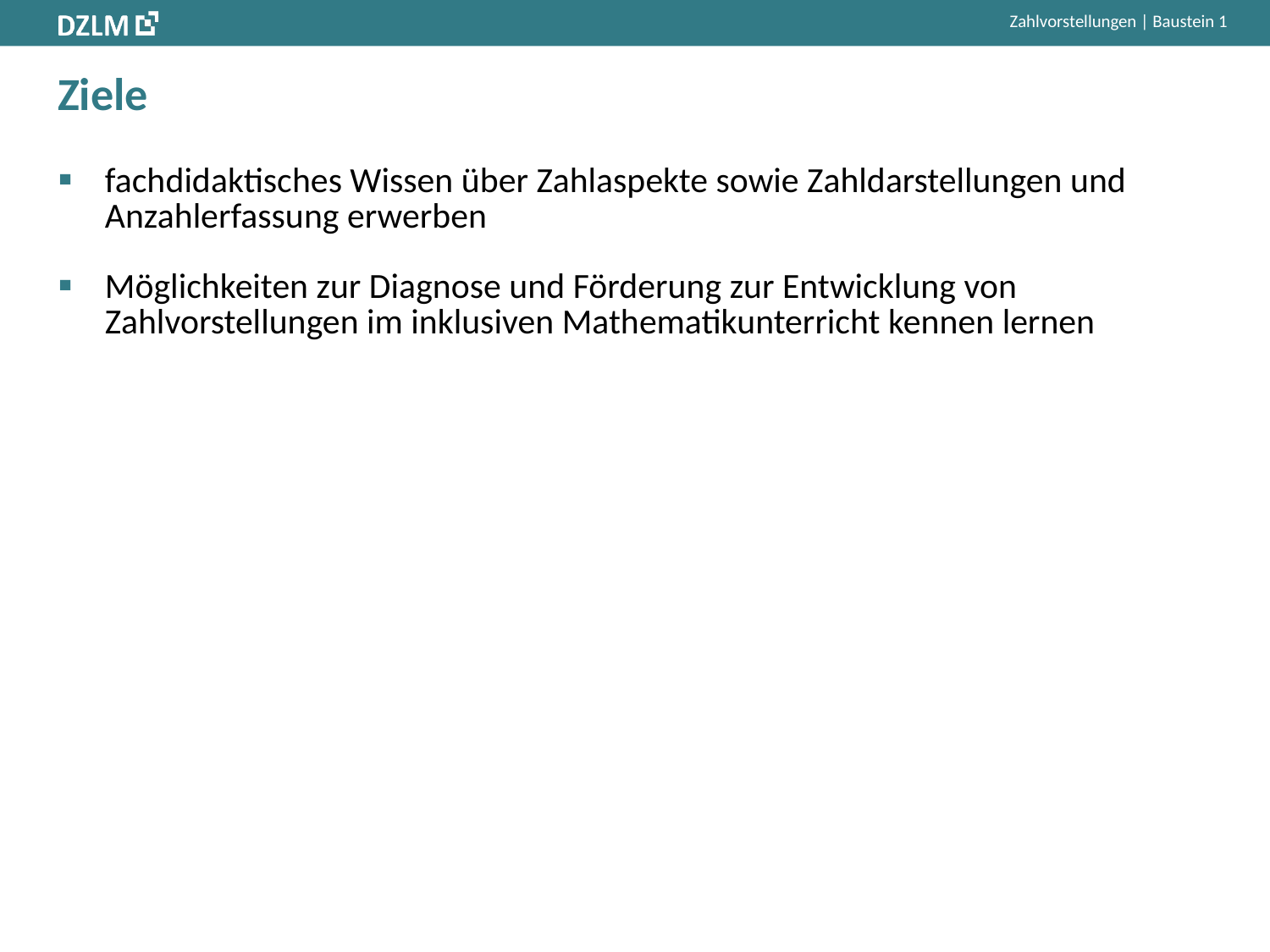

# Ziele
| fachdidaktisches Wissen über Zahlaspekte sowie Zahldarstellungen und Anzahlerfassung erwerben Möglichkeiten zur Diagnose und Förderung zur Entwicklung von Zahlvorstellungen im inklusiven Mathematikunterricht kennen lernen |
| --- |